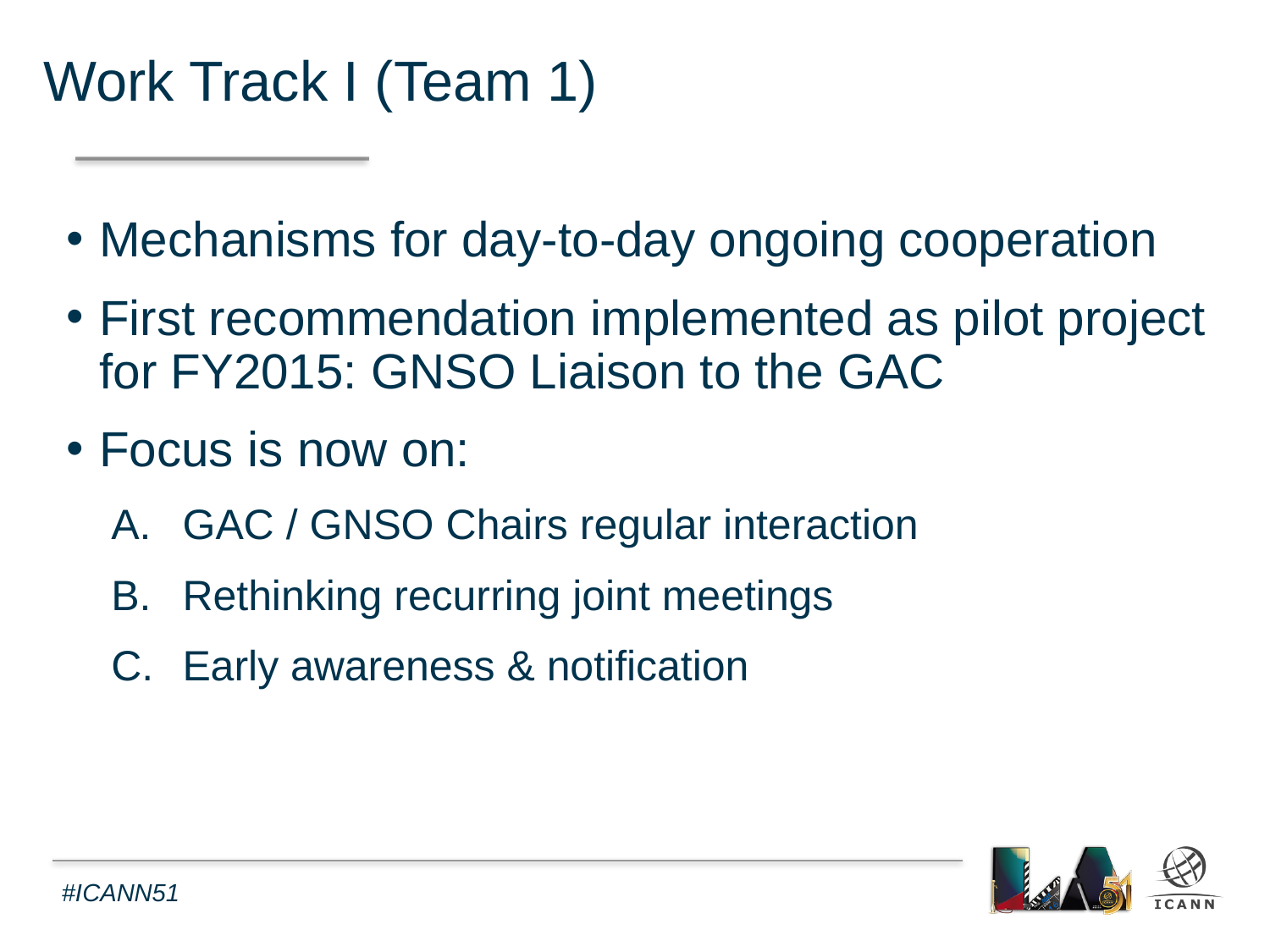

Work Track I (Team 1)
Mechanisms for day-to-day ongoing cooperation
First recommendation implemented as pilot project for FY2015: GNSO Liaison to the GAC
Focus is now on:
GAC / GNSO Chairs regular interaction
Rethinking recurring joint meetings
Early awareness & notification